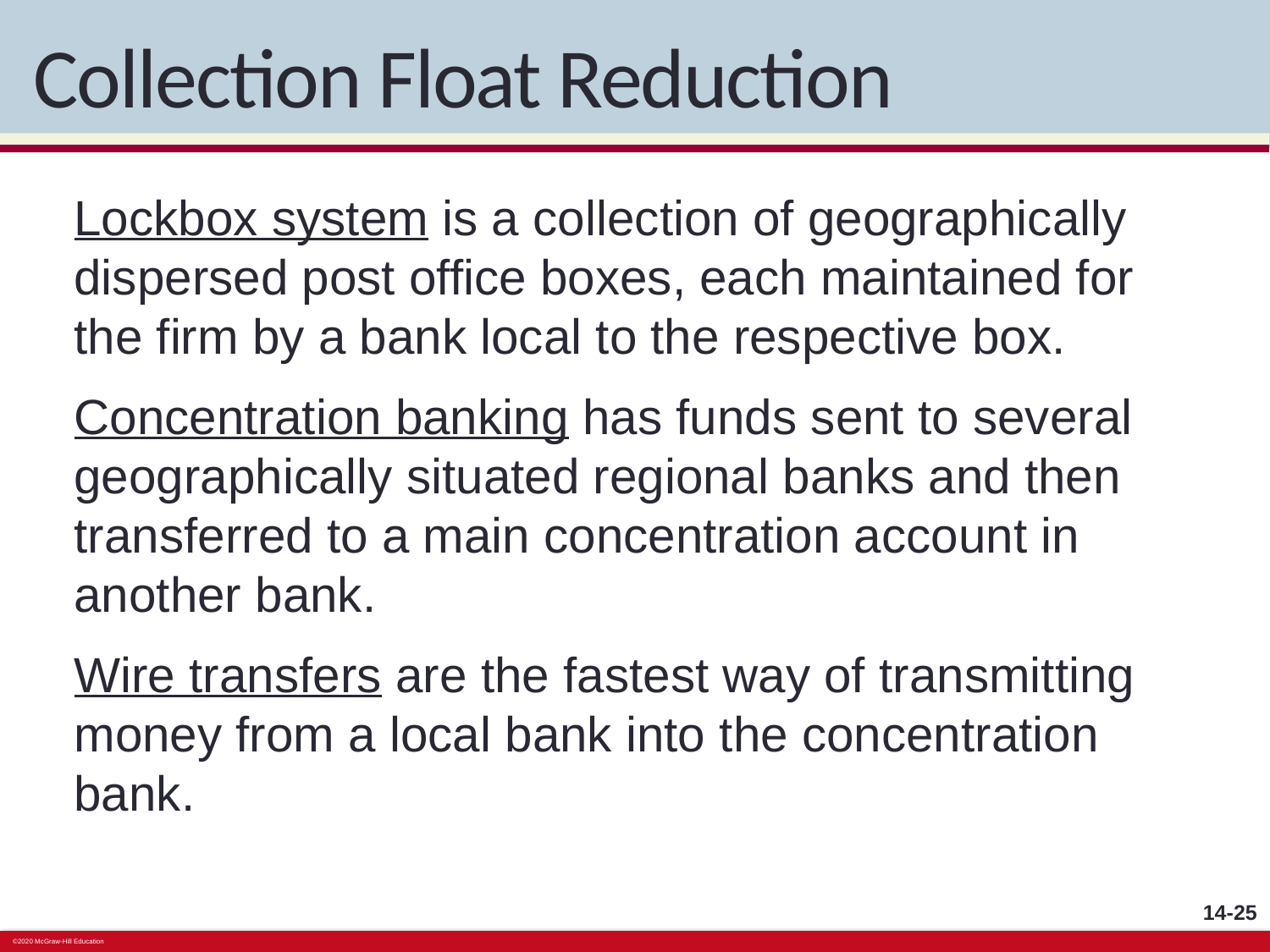

# Collection Float Reduction
Lockbox system is a collection of geographically dispersed post office boxes, each maintained for the firm by a bank local to the respective box.
Concentration banking has funds sent to several geographically situated regional banks and then transferred to a main concentration account in another bank.
Wire transfers are the fastest way of transmitting money from a local bank into the concentration bank.